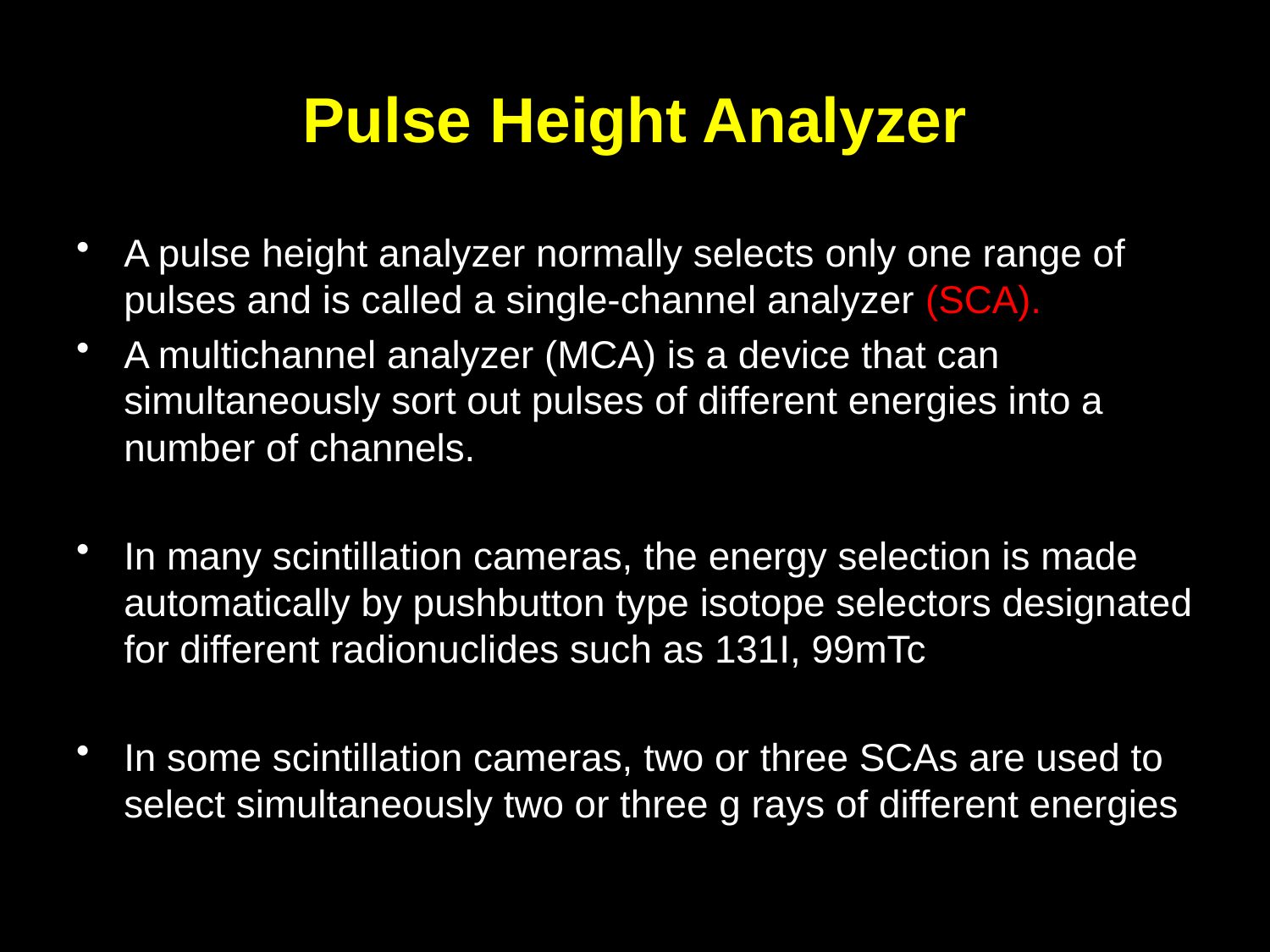

# Pulse Height Analyzer
A pulse height analyzer normally selects only one range of pulses and is called a single-channel analyzer (SCA).
A multichannel analyzer (MCA) is a device that can simultaneously sort out pulses of different energies into a number of channels.

In many scintillation cameras, the energy selection is made automatically by pushbutton type isotope selectors designated for different radionuclides such as 131I, 99mTc

In some scintillation cameras, two or three SCAs are used to select simultaneously two or three g rays of different energies